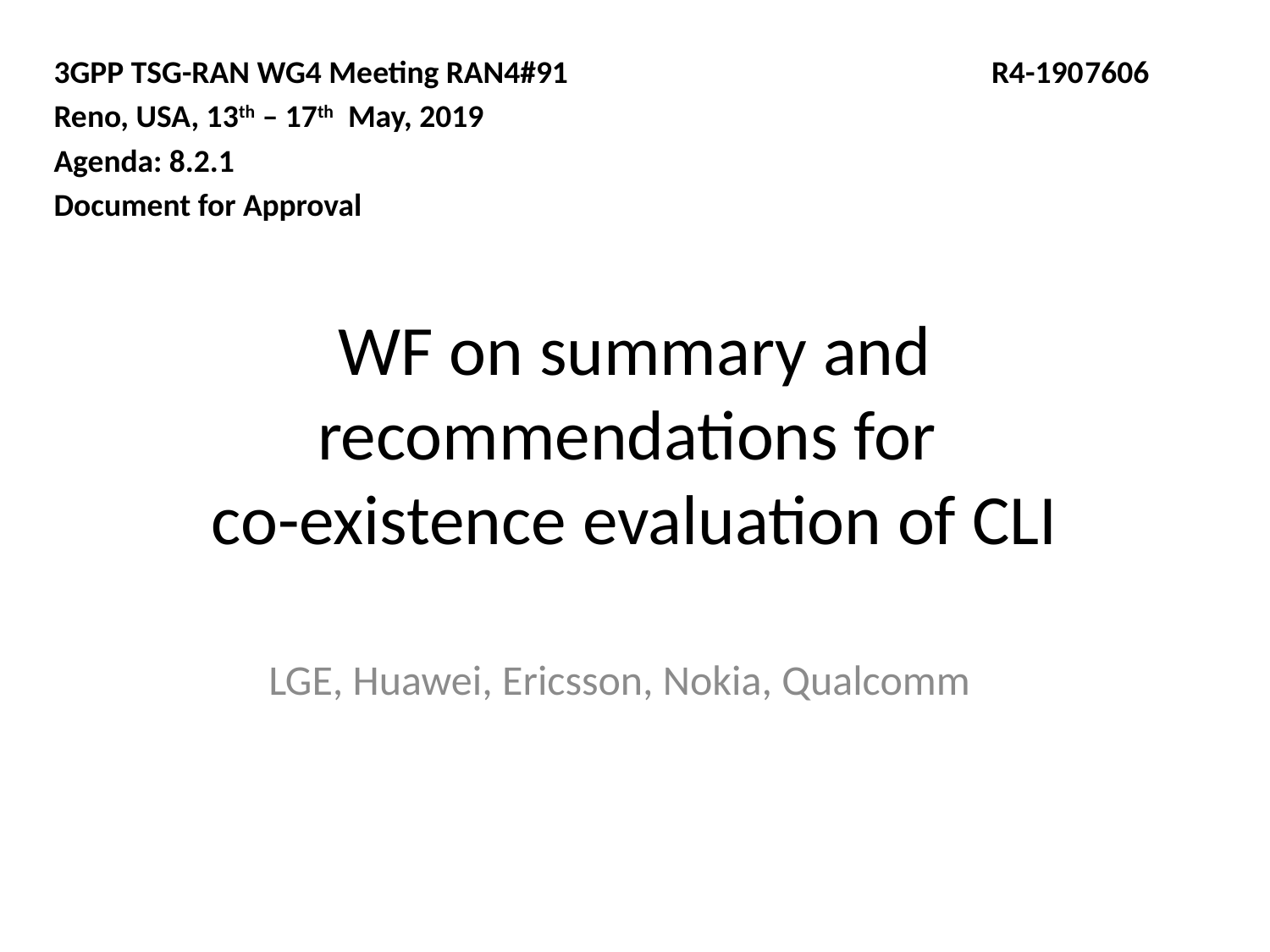

3GPP TSG-RAN WG4 Meeting RAN4#91                                                           R4-1907606
Reno, USA, 13th – 17th  May, 2019
Agenda: 8.2.1
Document for Approval
# WF on summary and recommendations for co-existence evaluation of CLI
LGE, Huawei, Ericsson, Nokia, Qualcomm